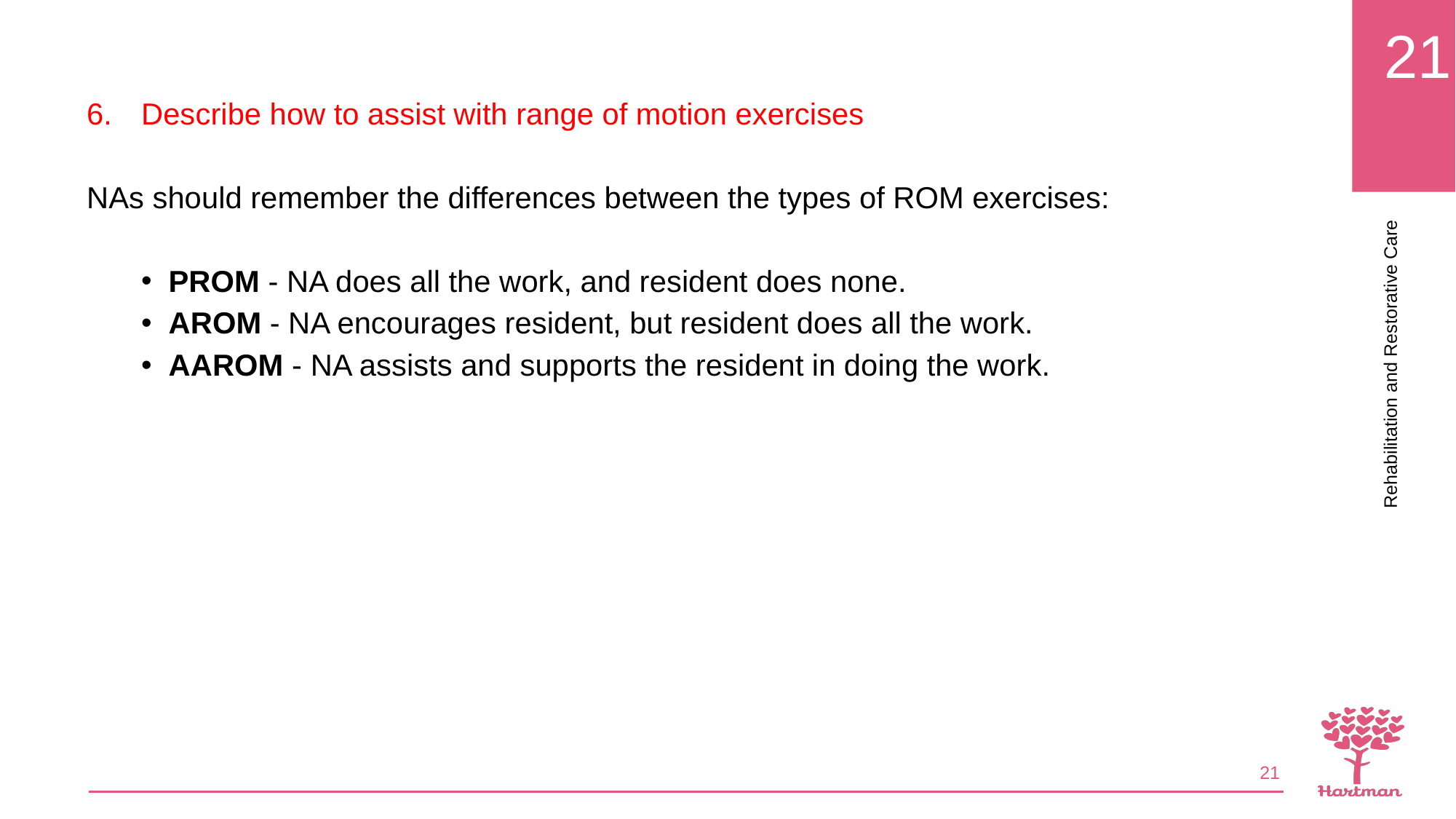

Describe how to assist with range of motion exercises

NAs should remember the differences between the types of ROM exercises:

PROM - NA does all the work, and resident does none.
AROM - NA encourages resident, but resident does all the work.
AAROM - NA assists and supports the resident in doing the work.
21